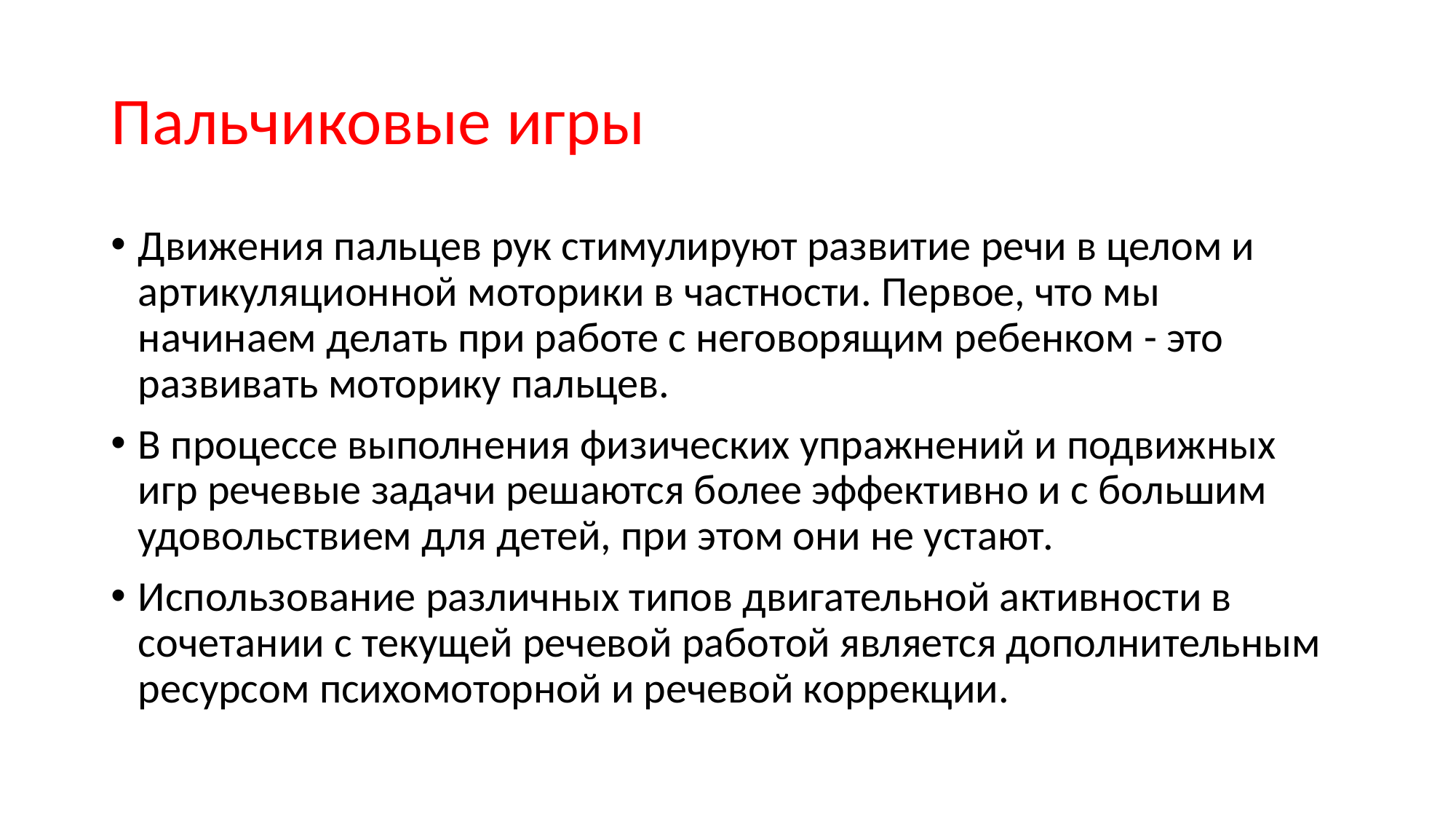

# Пальчиковые игры
Движения пальцев рук стимулируют развитие речи в целом и артикуляционной моторики в частности. Первое, что мы начинаем делать при работе с неговорящим ребенком - это развивать моторику пальцев.
В процессе выполнения физических упражнений и подвижных игр речевые задачи решаются более эффективно и с большим удовольствием для детей, при этом они не устают.
Использование различных типов двигательной активности в сочетании с текущей речевой работой является дополнительным ресурсом психомоторной и речевой коррекции.